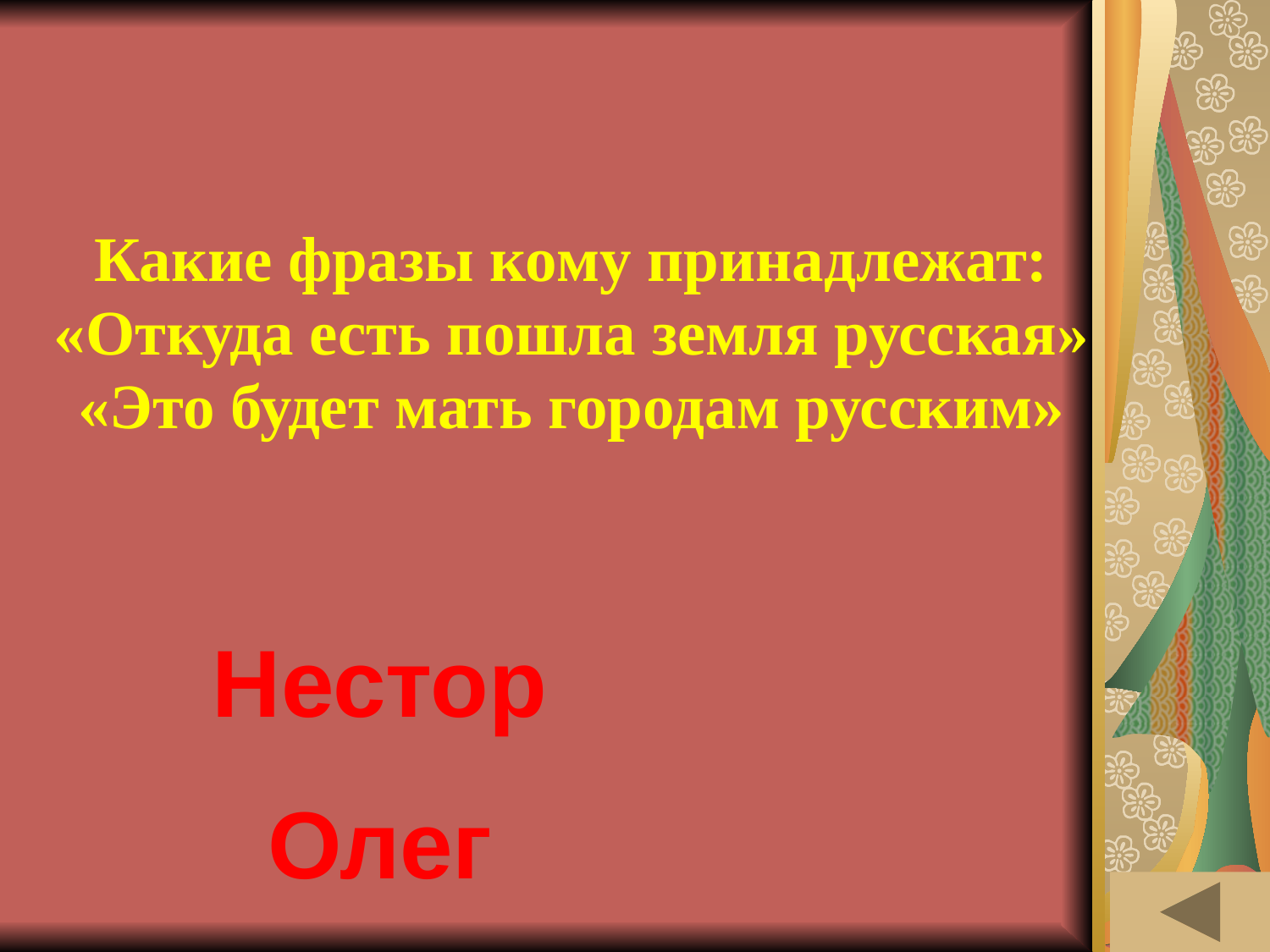

# ОДЕЖДА В РАЗНЫЕ ВРЕМЁНА (10)
Какие фразы кому принадлежат:
«Откуда есть пошла земля русская»
«Это будет мать городам русским»
Нестор
Олег